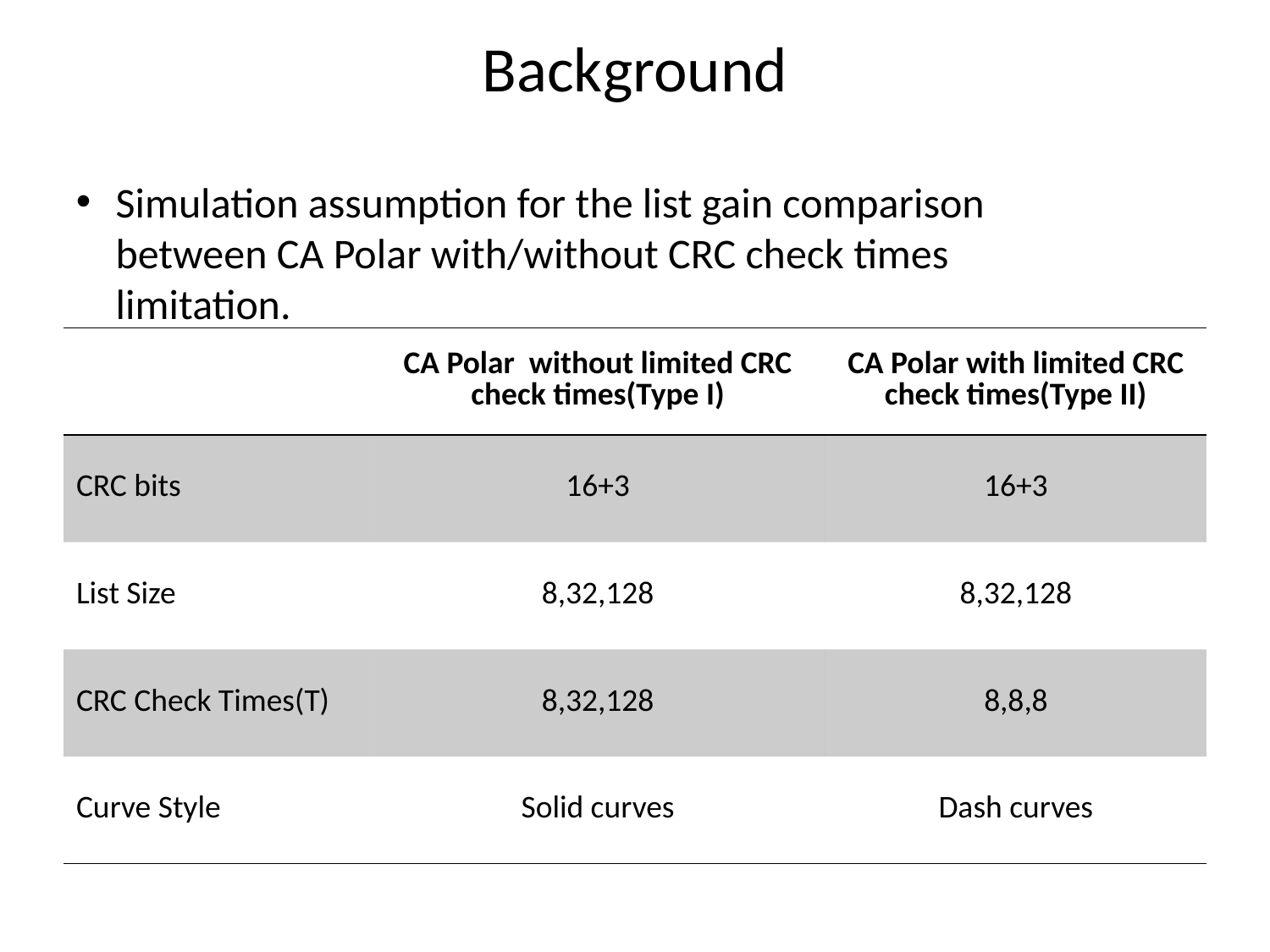

Background
Simulation assumption for the list gain comparison between CA Polar with/without CRC check times limitation.
|  | CA Polar without limited CRC check times(Type I) | CA Polar with limited CRC check times(Type II) |
| --- | --- | --- |
| CRC bits | 16+3 | 16+3 |
| List Size | 8,32,128 | 8,32,128 |
| CRC Check Times(T) | 8,32,128 | 8,8,8 |
| Curve Style | Solid curves | Dash curves |